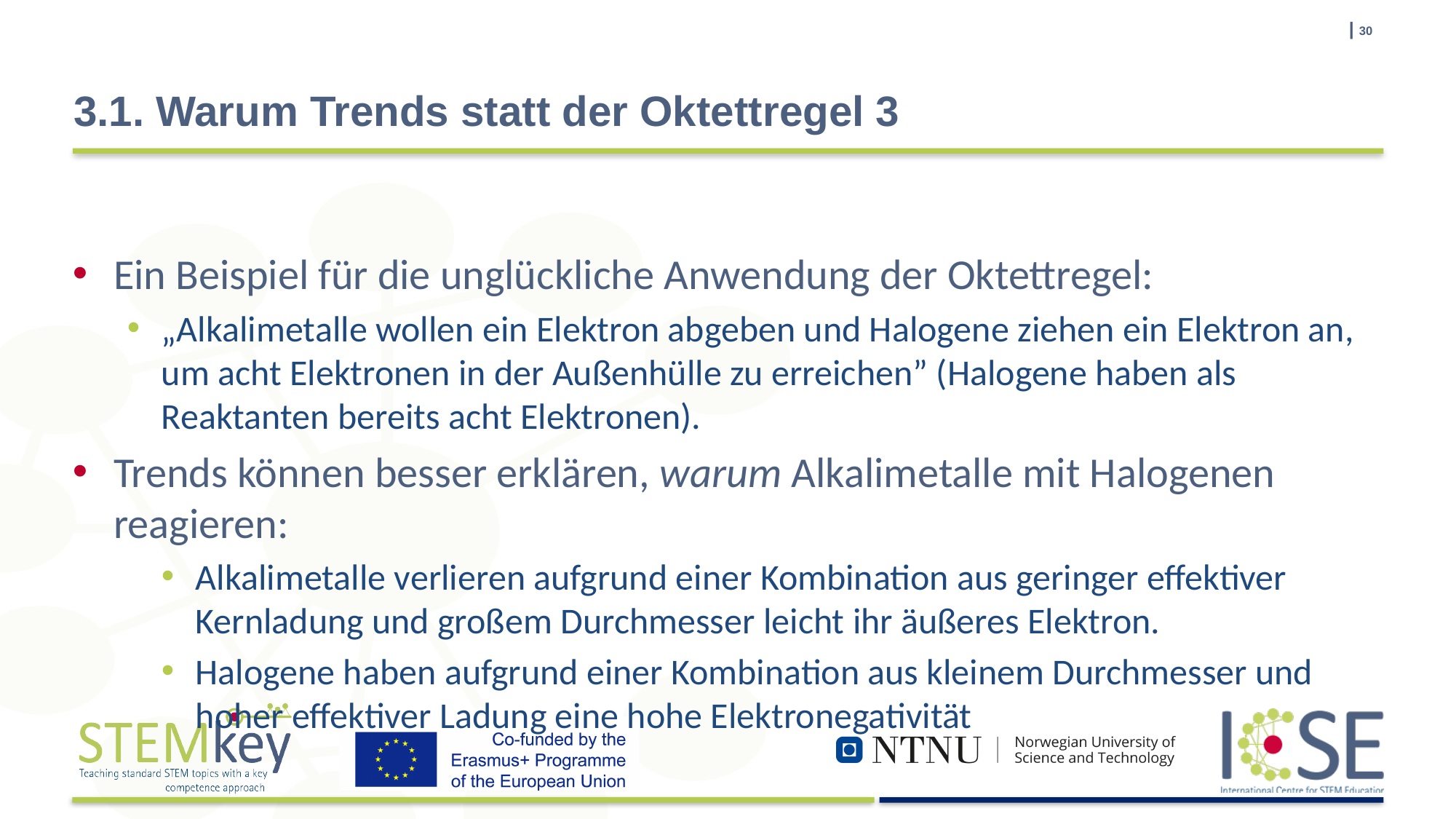

| 30
# 3.1. Warum Trends statt der Oktettregel 3

Ein Beispiel für die unglückliche Anwendung der Oktettregel:
„Alkalimetalle wollen ein Elektron abgeben und Halogene ziehen ein Elektron an, um acht Elektronen in der Außenhülle zu erreichen” (Halogene haben als Reaktanten bereits acht Elektronen).
Trends können besser erklären, warum Alkalimetalle mit Halogenen reagieren:
Alkalimetalle verlieren aufgrund einer Kombination aus geringer effektiver Kernladung und großem Durchmesser leicht ihr äußeres Elektron.
Halogene haben aufgrund einer Kombination aus kleinem Durchmesser und hoher effektiver Ladung eine hohe Elektronegativität